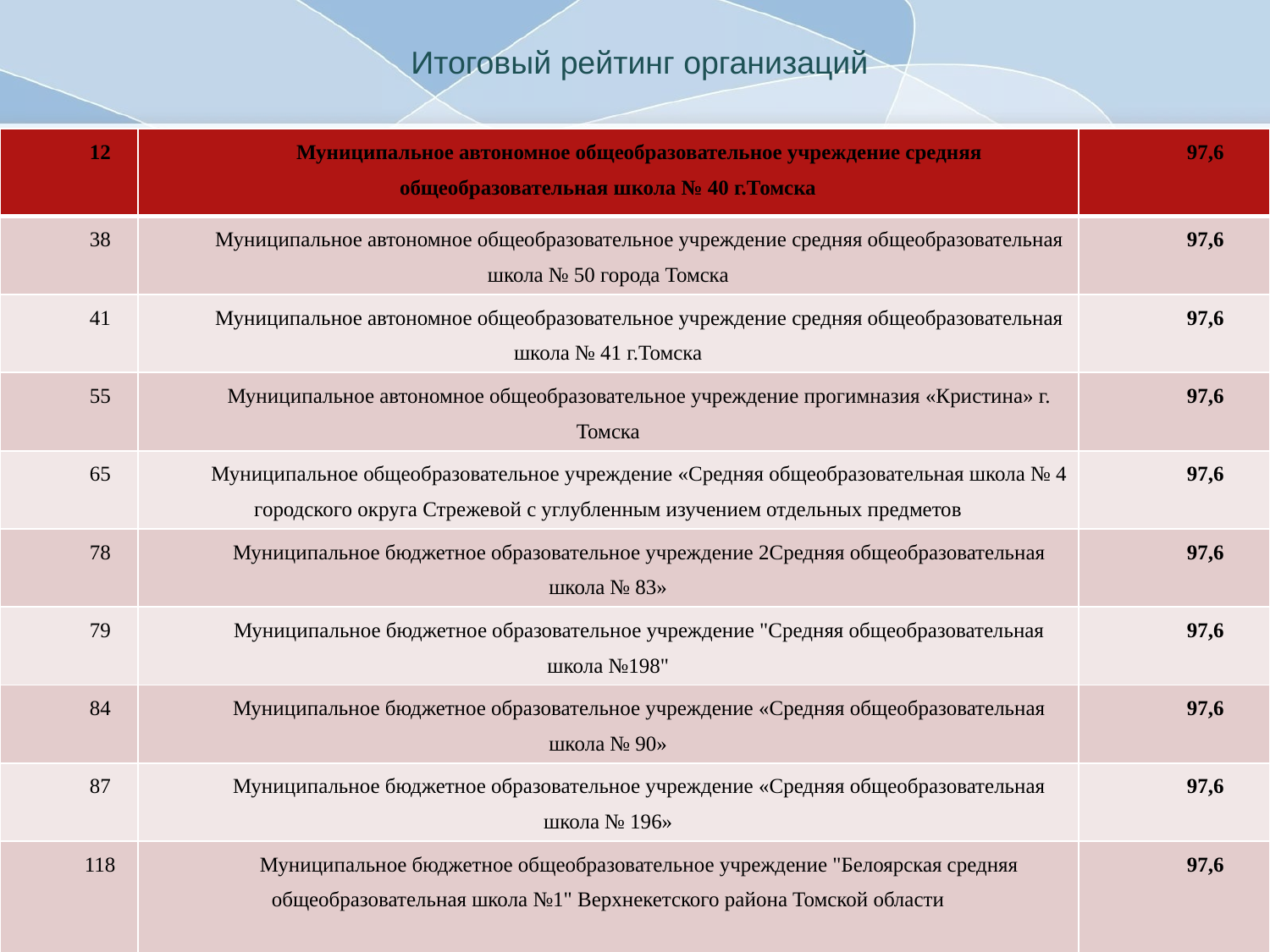

# Итоговый рейтинг организаций
| 12 | Муниципальное автономное общеобразовательное учреждение средняя общеобразовательная школа № 40 г.Томска | 97,6 |
| --- | --- | --- |
| 38 | Муниципальное автономное общеобразовательное учреждение средняя общеобразовательная школа № 50 города Томска | 97,6 |
| 41 | Муниципальное автономное общеобразовательное учреждение средняя общеобразовательная школа № 41 г.Томска | 97,6 |
| 55 | Муниципальное автономное общеобразовательное учреждение прогимназия «Кристина» г. Томска | 97,6 |
| 65 | Муниципальное общеобразовательное учреждение «Средняя общеобразовательная школа № 4 городского округа Стрежевой с углубленным изучением отдельных предметов | 97,6 |
| 78 | Муниципальное бюджетное образовательное учреждение 2Средняя общеобразовательная школа № 83» | 97,6 |
| 79 | Муниципальное бюджетное образовательное учреждение "Средняя общеобразовательная школа №198" | 97,6 |
| 84 | Муниципальное бюджетное образовательное учреждение «Средняя общеобразовательная школа № 90» | 97,6 |
| 87 | Муниципальное бюджетное образовательное учреждение «Средняя общеобразовательная школа № 196» | 97,6 |
| 118 | Муниципальное бюджетное общеобразовательное учреждение "Белоярская средняя общеобразовательная школа №1" Верхнекетского района Томской области | 97,6 |